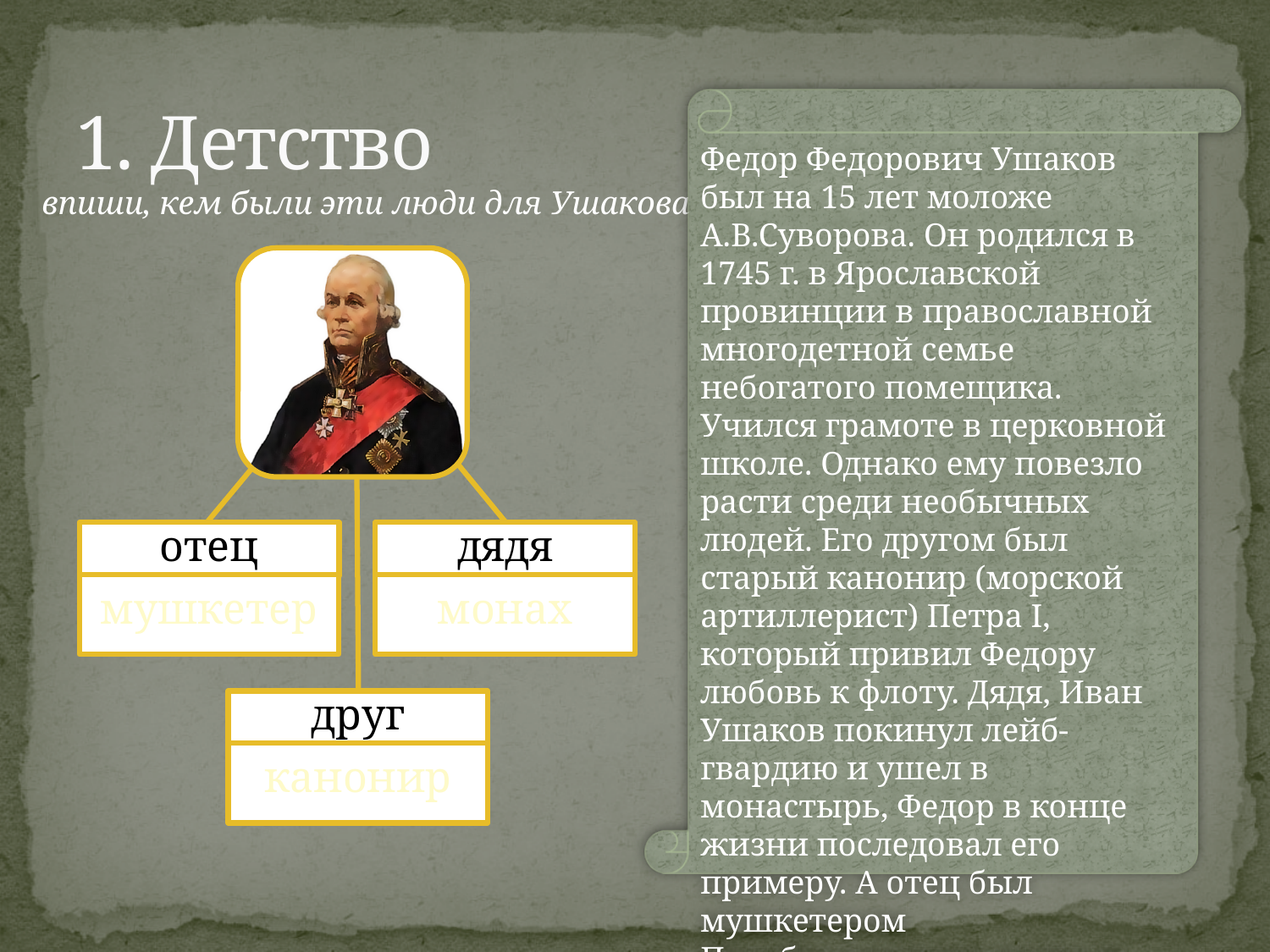

# 1. Детство
Федор Федорович Ушаков был на 15 лет моложе А.В.Суворова. Он родился в 1745 г. в Ярославской провинции в православной многодетной семье небогатого помещика. Учился грамоте в церковной школе. Однако ему повезло расти среди необычных людей. Его другом был старый канонир (морской артиллерист) Петра I, который привил Федору любовь к флоту. Дядя, Иван Ушаков покинул лейб-гвардию и ушел в монастырь, Федор в конце жизни последовал его примеру. А отец был мушкетером Преображенского полка и направил Федора на военную службу.
впиши, кем были эти люди для Ушакова

отец
дядя
мушкетер
монах
друг
канонир